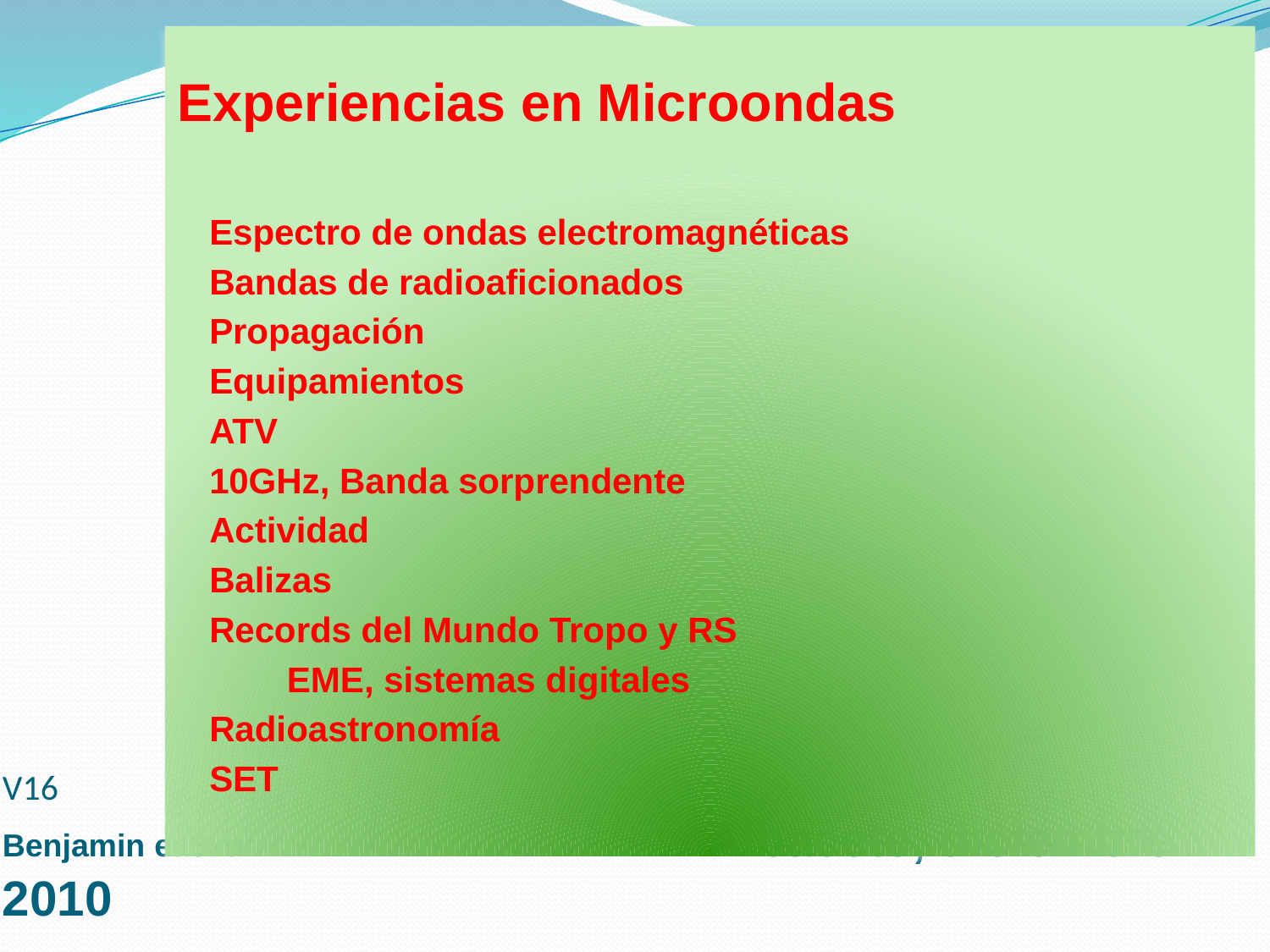

Experiencias en Microondas

		Espectro de ondas electromagnéticas
		Bandas de radioaficionados
		Propagación
		Equipamientos
		ATV
		10GHz, Banda sorprendente
		Actividad
		Balizas
		Records del Mundo Tropo y RS
           EME, sistemas digitales
		Radioastronomía
		SET

# V16 Benjamin ea3xu                                                    Albacete, diciembre 2010